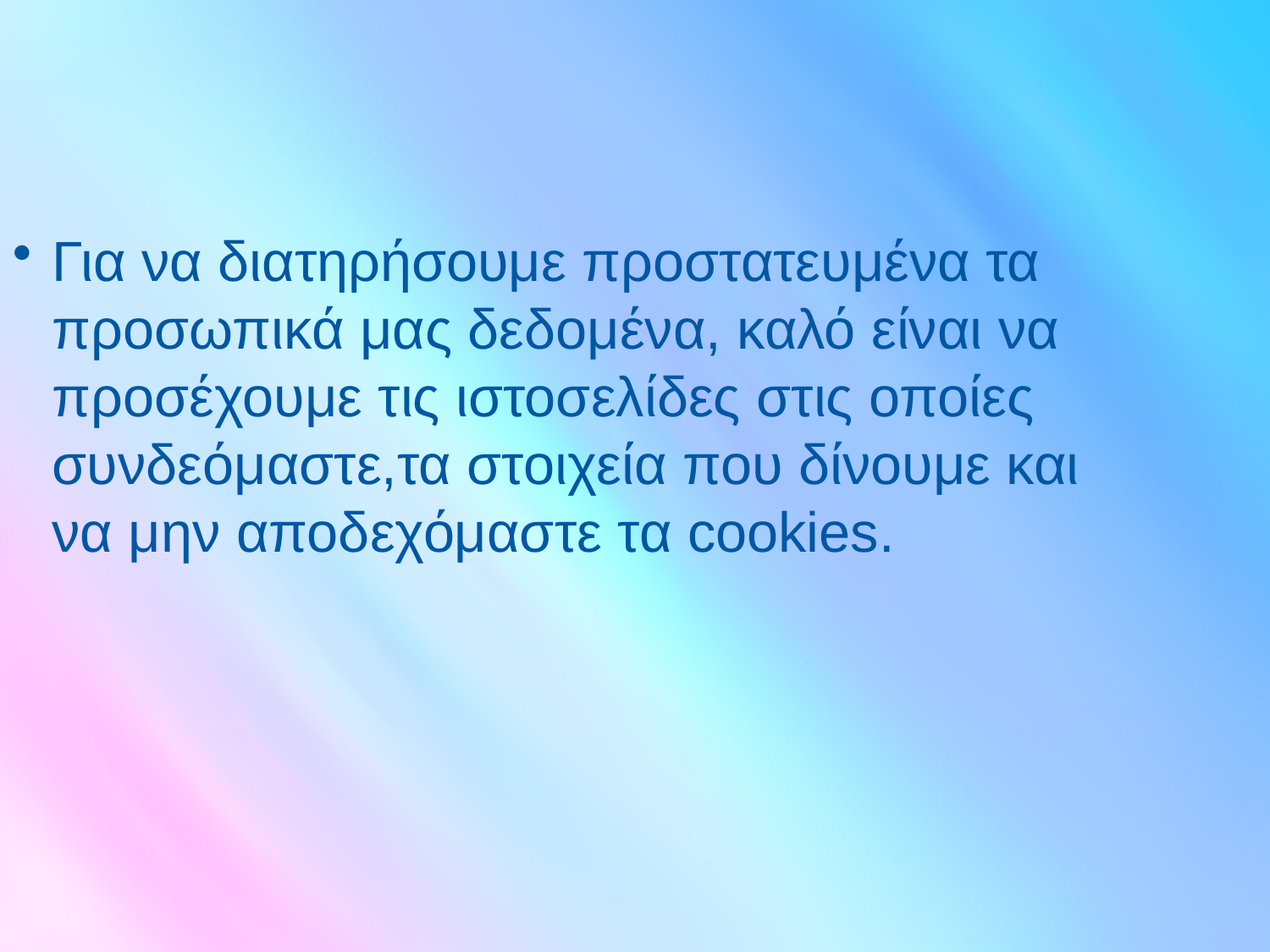

Για να διατηρήσουμε προστατευμένα τα προσωπικά μας δεδομένα, καλό είναι να προσέχουμε τις ιστοσελίδες στις οποίες  συνδεόμαστε,τα στοιχεία που δίνουμε και να μην αποδεχόμαστε τα cookies.